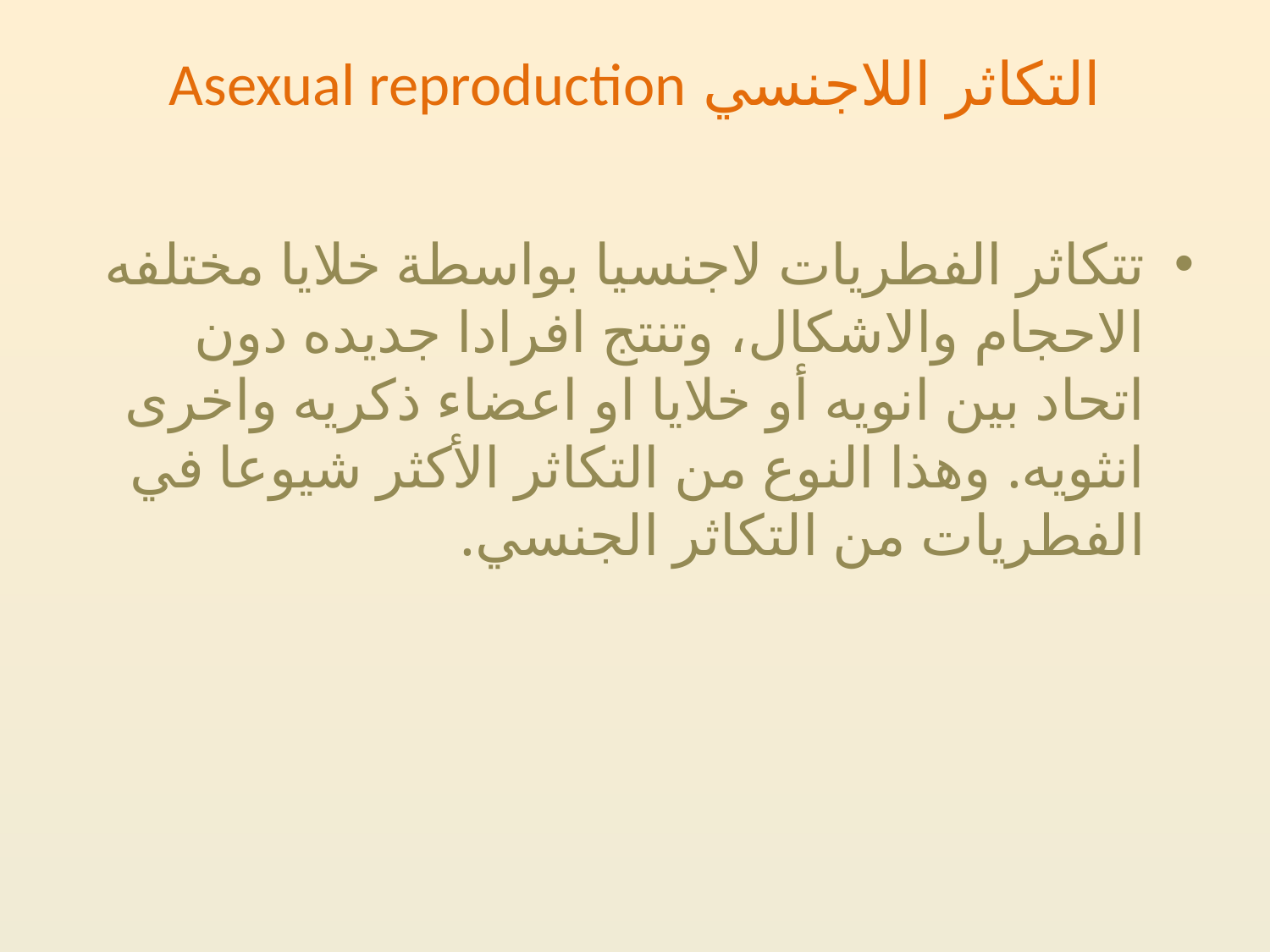

# التكاثر اللاجنسي Asexual reproduction
تتكاثر الفطريات لاجنسيا بواسطة خلايا مختلفه الاحجام والاشكال، وتنتج افرادا جديده دون اتحاد بين انويه أو خلايا او اعضاء ذكريه واخرى انثويه. وهذا النوع من التكاثر الأكثر شيوعا في الفطريات من التكاثر الجنسي.